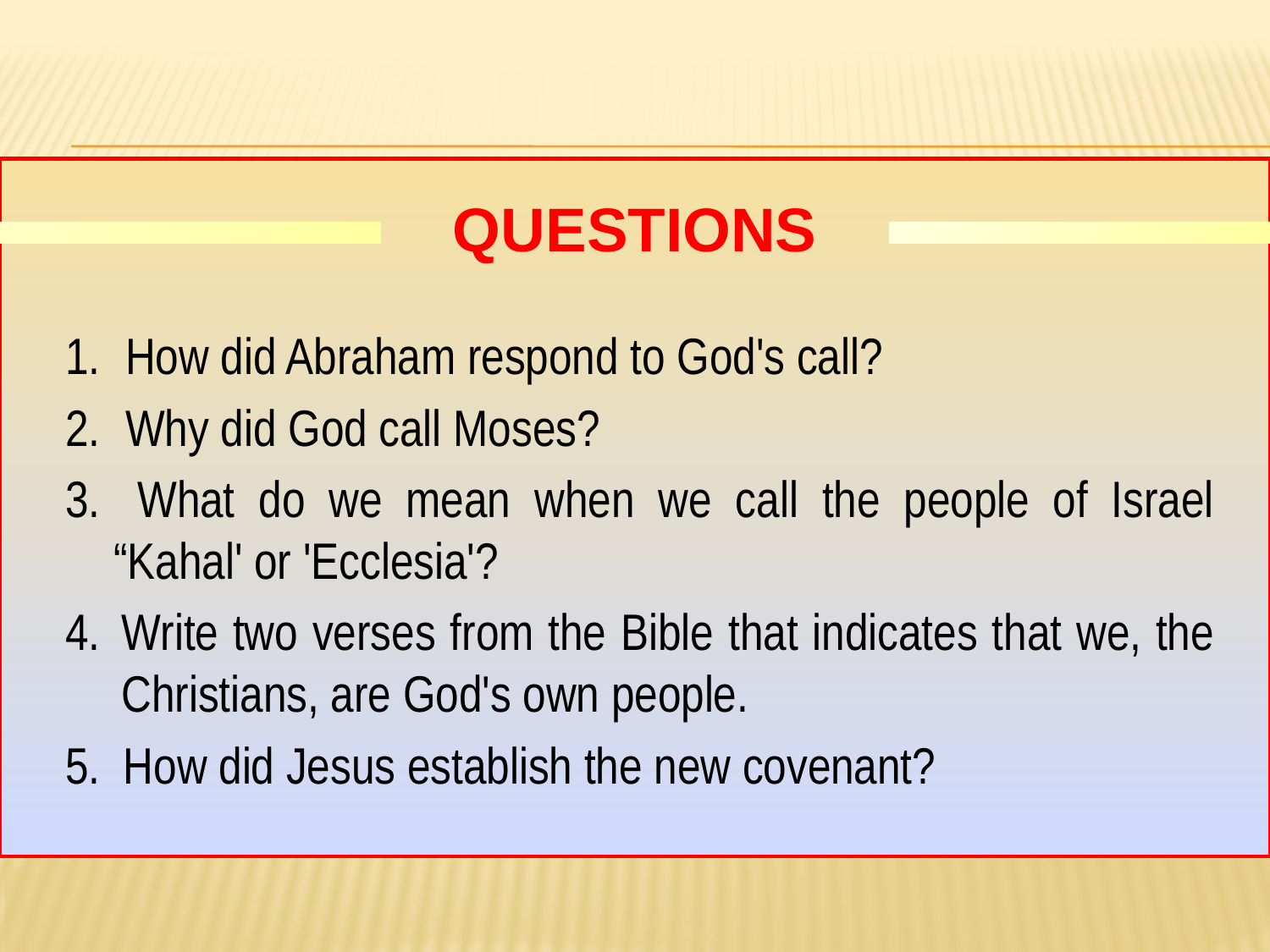

# Questions

1.	 How did Abraham respond to God's call?
2.	 Why did God call Moses?
3.	 What do we mean when we call the people of Israel “Kahal' or 'Ecclesia'?
4.	Write two verses from the Bible that indicates that we, the Christians, are God's own people.
5.  How did Jesus establish the new covenant?